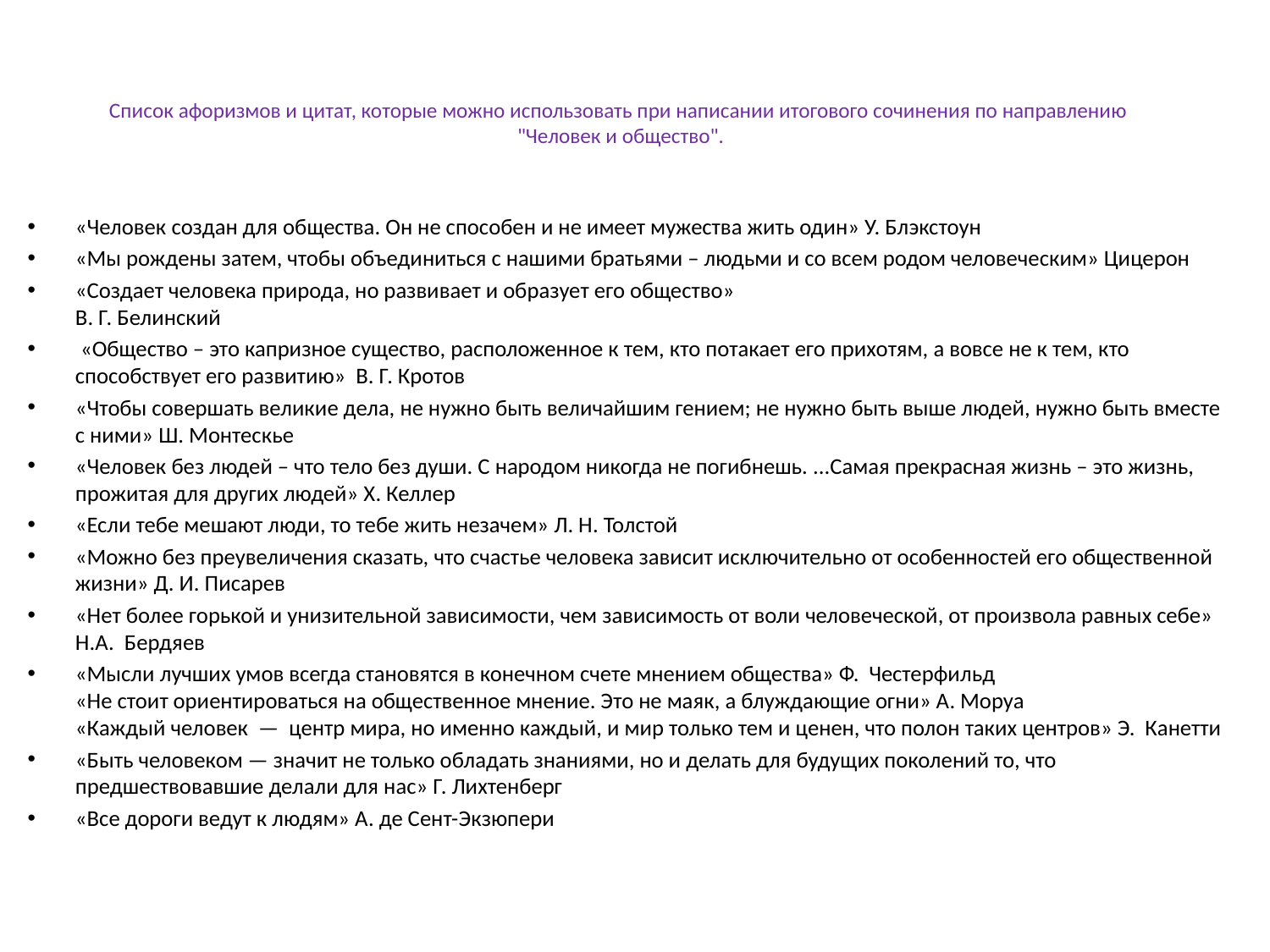

# Список афоризмов и цитат, которые можно использовать при написании итогового сочинения по направлению "Человек и общество".
«Человек создан для общества. Он не способен и не имеет мужества жить один» У. Блэкстоун
«Мы рождены затем, чтобы объединиться с нашими братьями – людьми и со всем родом человеческим» Цицерон
«Создает человека природа, но развивает и образует его общество»
В. Г. Белинский
 «Общество – это капризное существо, расположенное к тем, кто потакает его прихотям, а вовсе не к тем, кто способствует его развитию»  В. Г. Кротов
«Чтобы совершать великие дела, не нужно быть величайшим гением; не нужно быть выше людей, нужно быть вместе с ними» Ш. Монтескье
«Человек без людей – что тело без души. С народом никогда не погибнешь. ...Самая прекрасная жизнь – это жизнь, прожитая для других людей» Х. Келлер
«Если тебе мешают люди, то тебе жить незачем» Л. Н. Толстой
«Можно без преувеличения сказать, что счастье человека зависит исключительно от особенностей его общественной жизни» Д. И. Писарев
«Нет более горькой и унизительной зависимости, чем зависимость от воли человеческой, от произвола равных себе» Н.А.  Бердяев
«Мысли лучших умов всегда становятся в конечном счете мнением общества» Ф.  Честерфильд
«Не стоит ориентироваться на общественное мнение. Это не маяк, а блуждающие огни» А. Моруа
«Каждый человек  —  центр мира, но именно каждый, и мир только тем и ценен, что полон таких центров» Э.  Канетти
«Быть человеком — значит не только обладать знаниями, но и делать для будущих поколений то, что предшествовавшие делали для нас» Г. Лихтенберг
«Все дороги ведут к людям» А. де Сент-Экзюпери